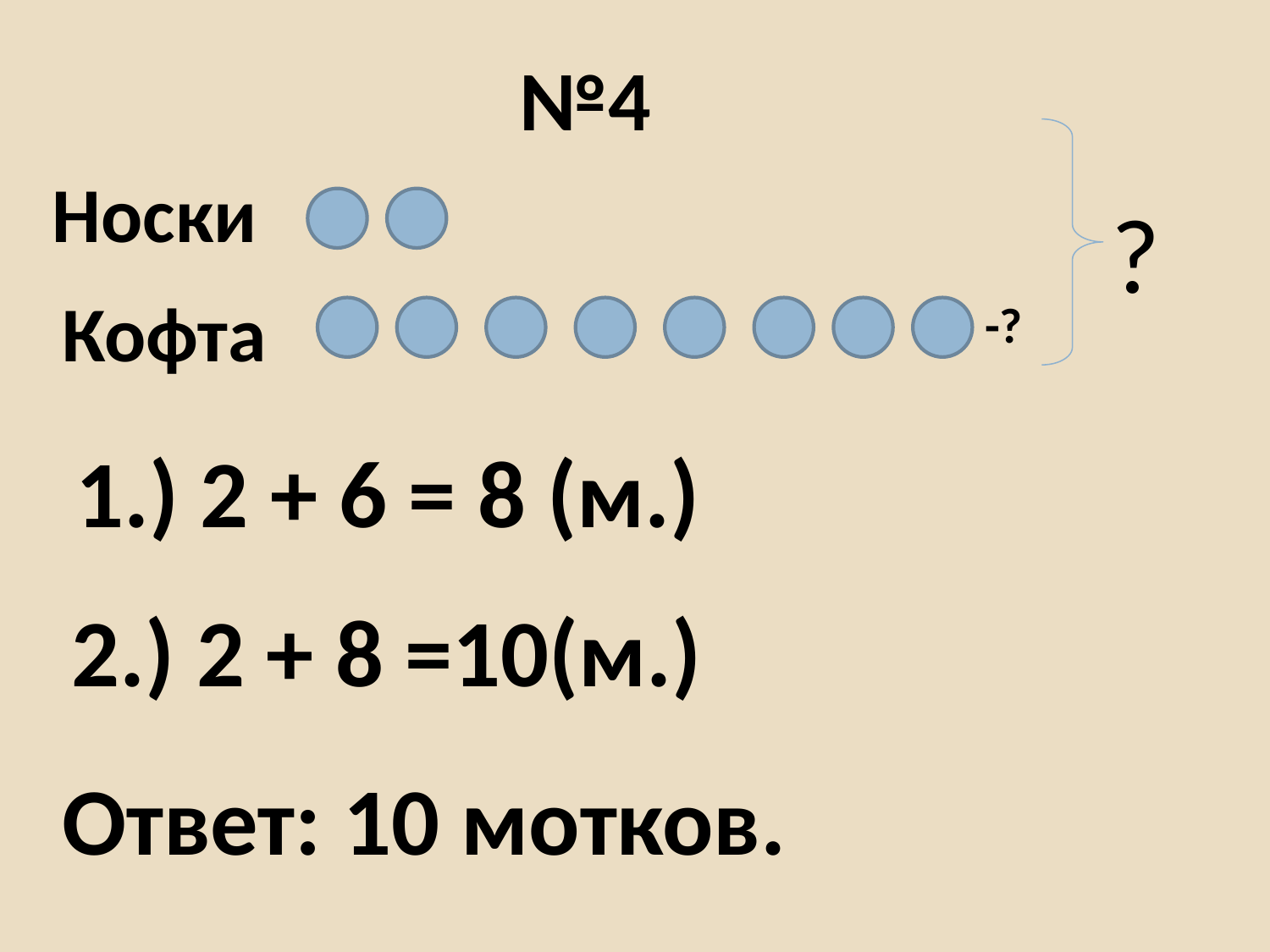

№4

Носки
?

Кофта
-?

1.) 2 + 6 = 8 (м.)
2.) 2 + 8 =10(м.)
Ответ: 10 мотков.